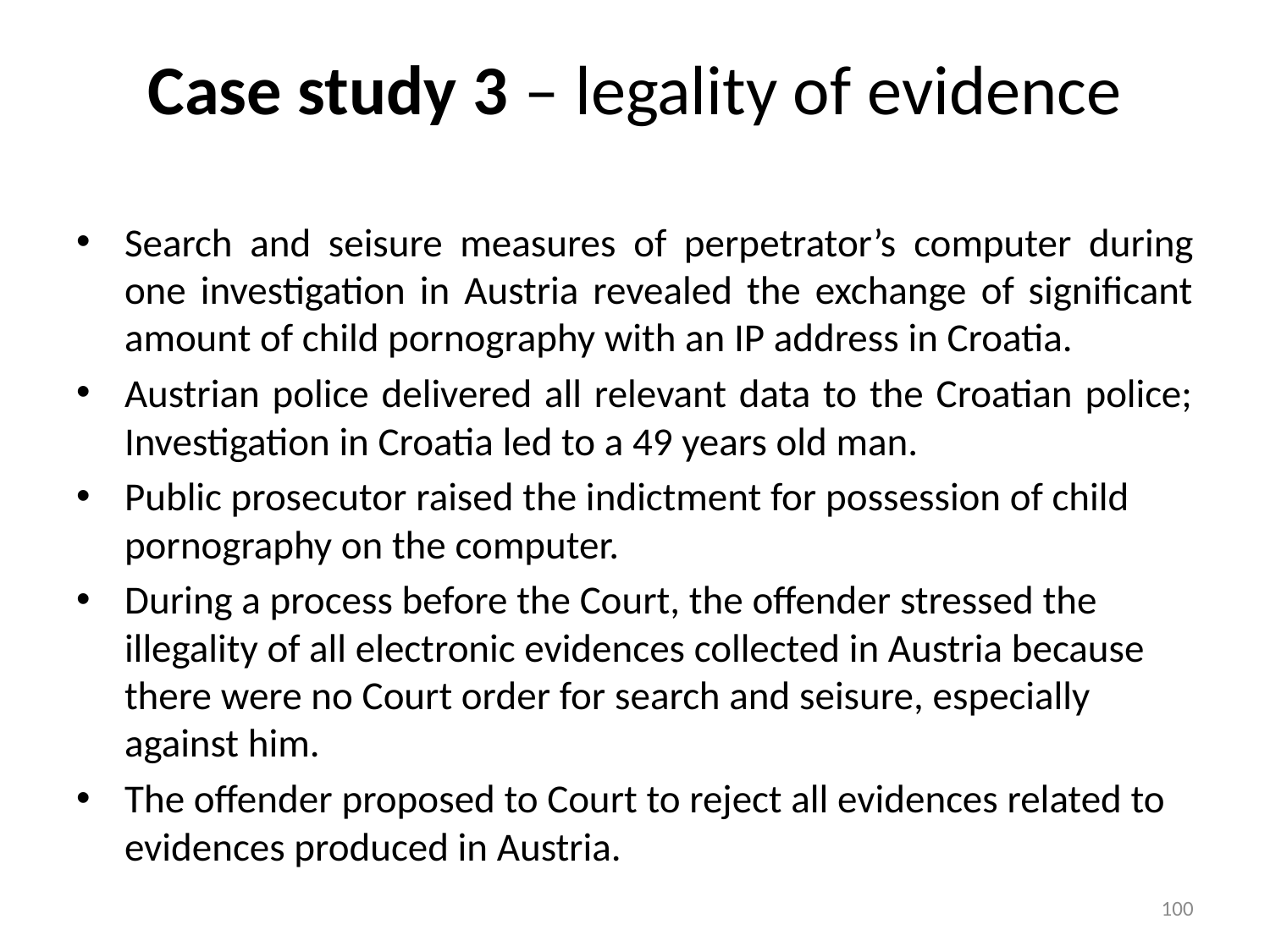

# Case study 3 – legality of evidence
Search and seisure measures of perpetrator’s computer during one investigation in Austria revealed the exchange of significant amount of child pornography with an IP address in Croatia.
Austrian police delivered all relevant data to the Croatian police; Investigation in Croatia led to a 49 years old man.
Public prosecutor raised the indictment for possession of child pornography on the computer.
During a process before the Court, the offender stressed the illegality of all electronic evidences collected in Austria because there were no Court order for search and seisure, especially against him.
The offender proposed to Court to reject all evidences related to evidences produced in Austria.

100